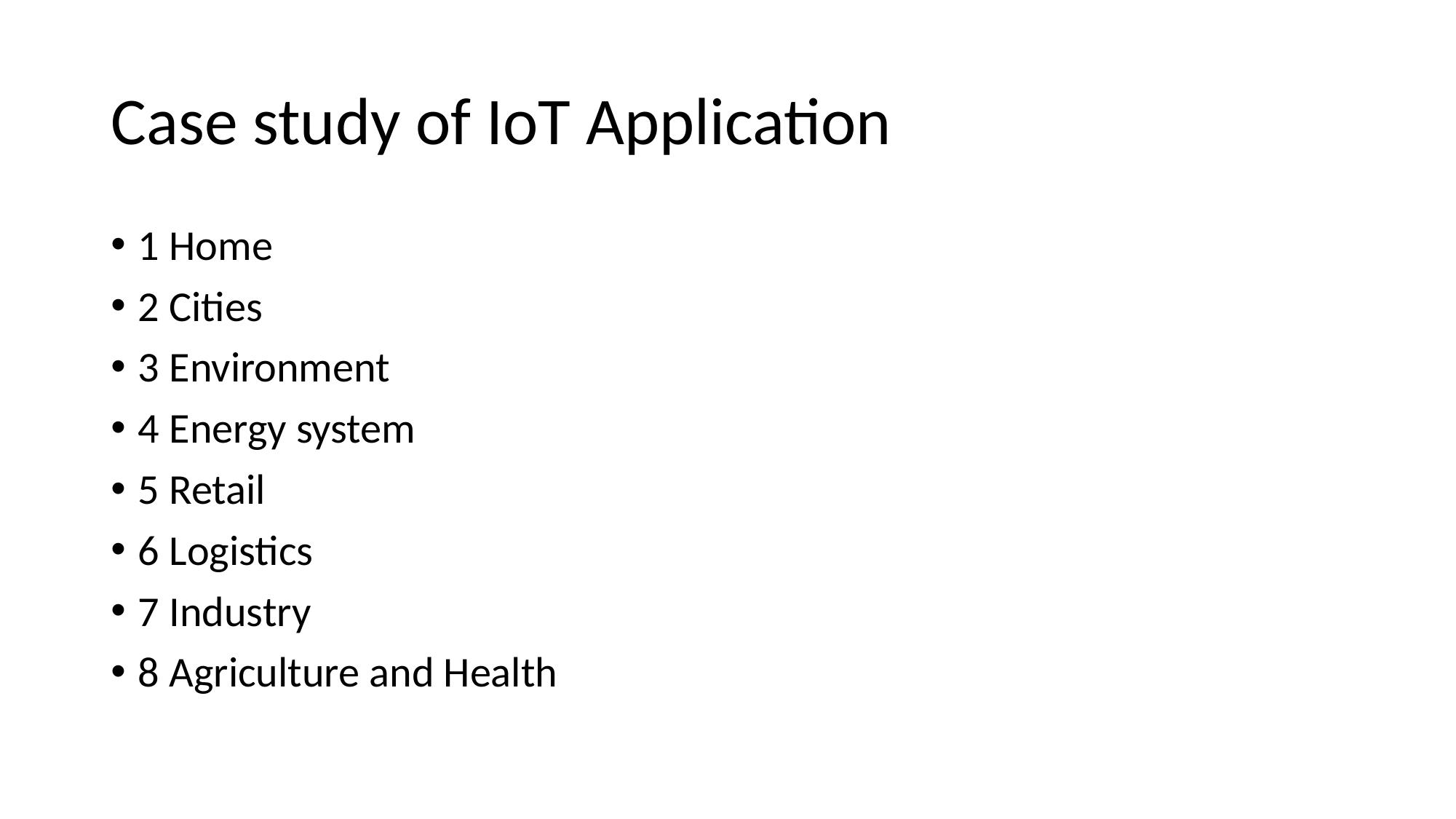

# Case study of IoT Application
1 Home
2 Cities
3 Environment
4 Energy system
5 Retail
6 Logistics
7 Industry
8 Agriculture and Health